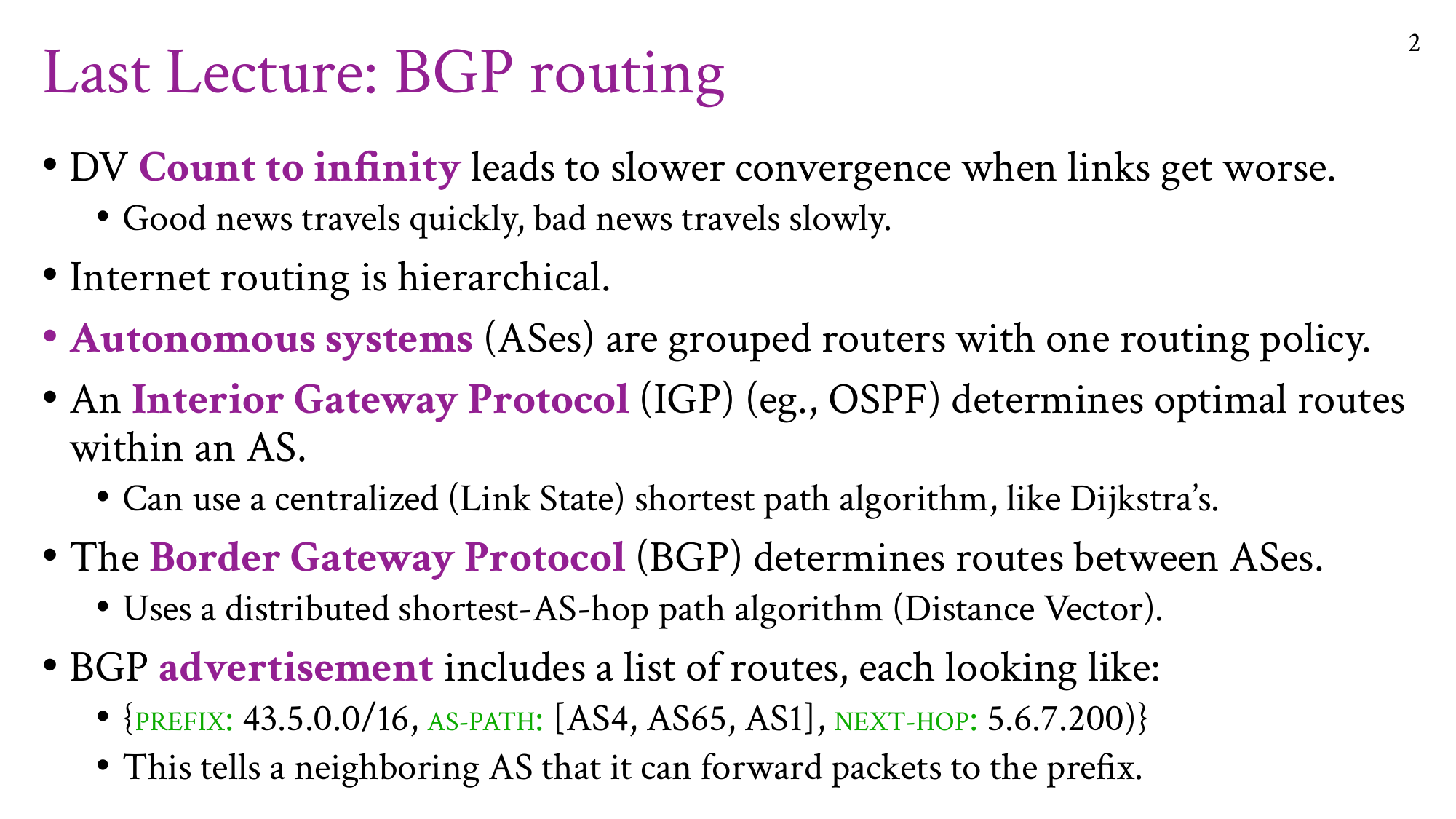

# Last Lecture: BGP routing

DV Count to infinity leads to slower convergence when links get worse.
Good news travels quickly, bad news travels slowly.
Internet routing is hierarchical.
Autonomous systems (ASes) are grouped routers with one routing policy.
An Interior Gateway Protocol (IGP) (eg., OSPF) determines optimal routes within an AS.
Can use a centralized (Link State) shortest path algorithm, like Dijkstra’s.
The Border Gateway Protocol (BGP) determines routes between ASes.
Uses a distributed shortest-AS-hop path algorithm (Distance Vector).
BGP advertisement includes a list of routes, each looking like:
{PREFIX: 43.5.0.0/16, AS-PATH: [AS4, AS65, AS1], NEXT-HOP: 5.6.7.200)}
This tells a neighboring AS that it can forward packets to the prefix.